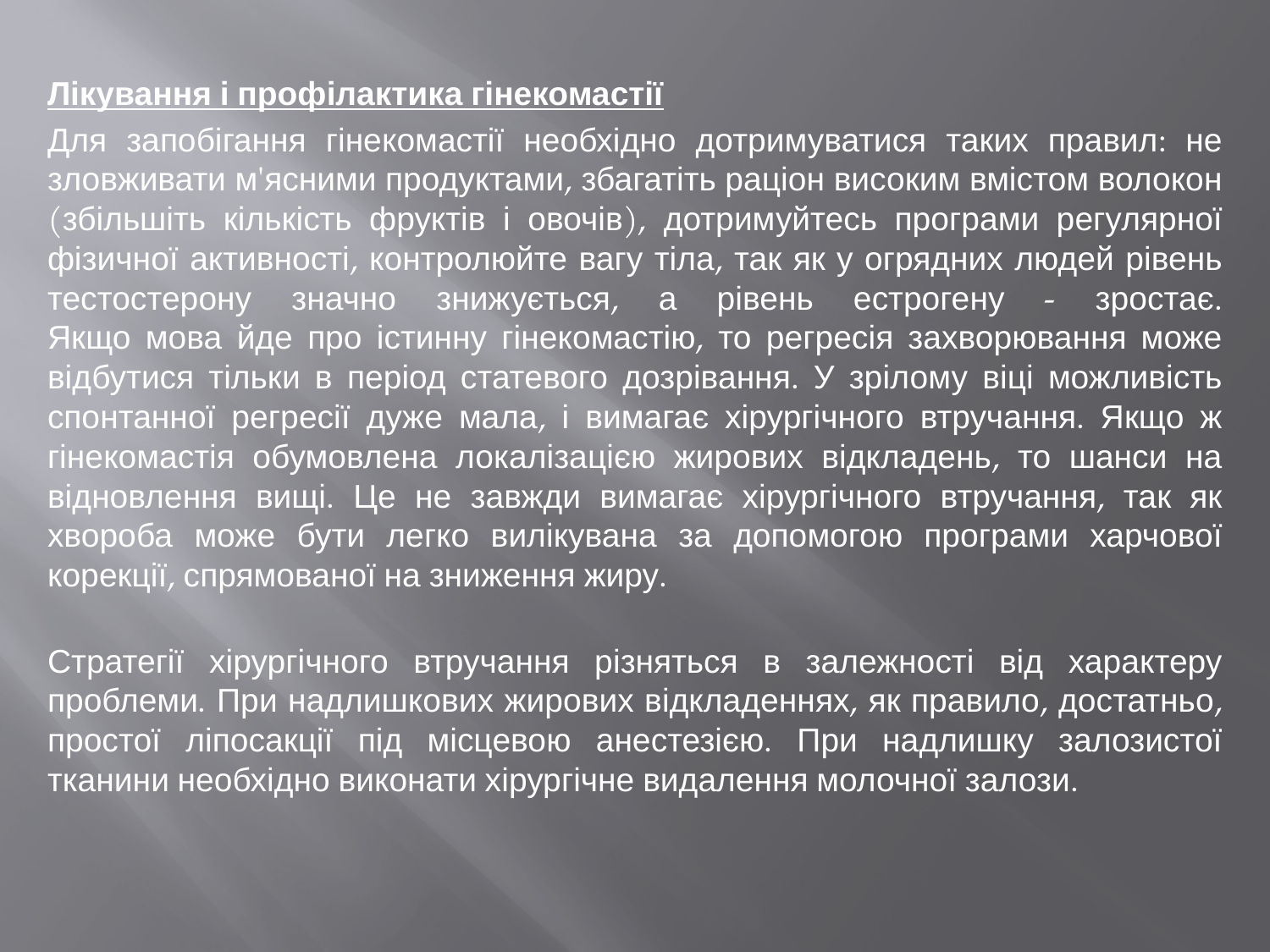

Лікування і профілактика гінекомастії
Для запобігання гінекомастії необхідно дотримуватися таких правил: не зловживати м'ясними продуктами, збагатіть раціон високим вмістом волокон (збільшіть кількість фруктів і овочів), дотримуйтесь програми регулярної фізичної активності, контролюйте вагу тіла, так як у огрядних людей рівень тестостерону значно знижується, а рівень естрогену - зростає.
Якщо мова йде про істинну гінекомастію, то регресія захворювання може відбутися тільки в період статевого дозрівання. У зрілому віці можливість спонтанної регресії дуже мала, і вимагає хірургічного втручання. Якщо ж гінекомастія обумовлена локалізацією жирових відкладень, то шанси на відновлення вищі. Це не завжди вимагає хірургічного втручання, так як хвороба може бути легко вилікувана за допомогою програми харчової корекції, спрямованої на зниження жиру.
Стратегії хірургічного втручання різняться в залежності від характеру проблеми. При надлишкових жирових відкладеннях, як правило, достатньо, простої ліпосакції під місцевою анестезією. При надлишку залозистої тканини необхідно виконати хірургічне видалення молочної залози.